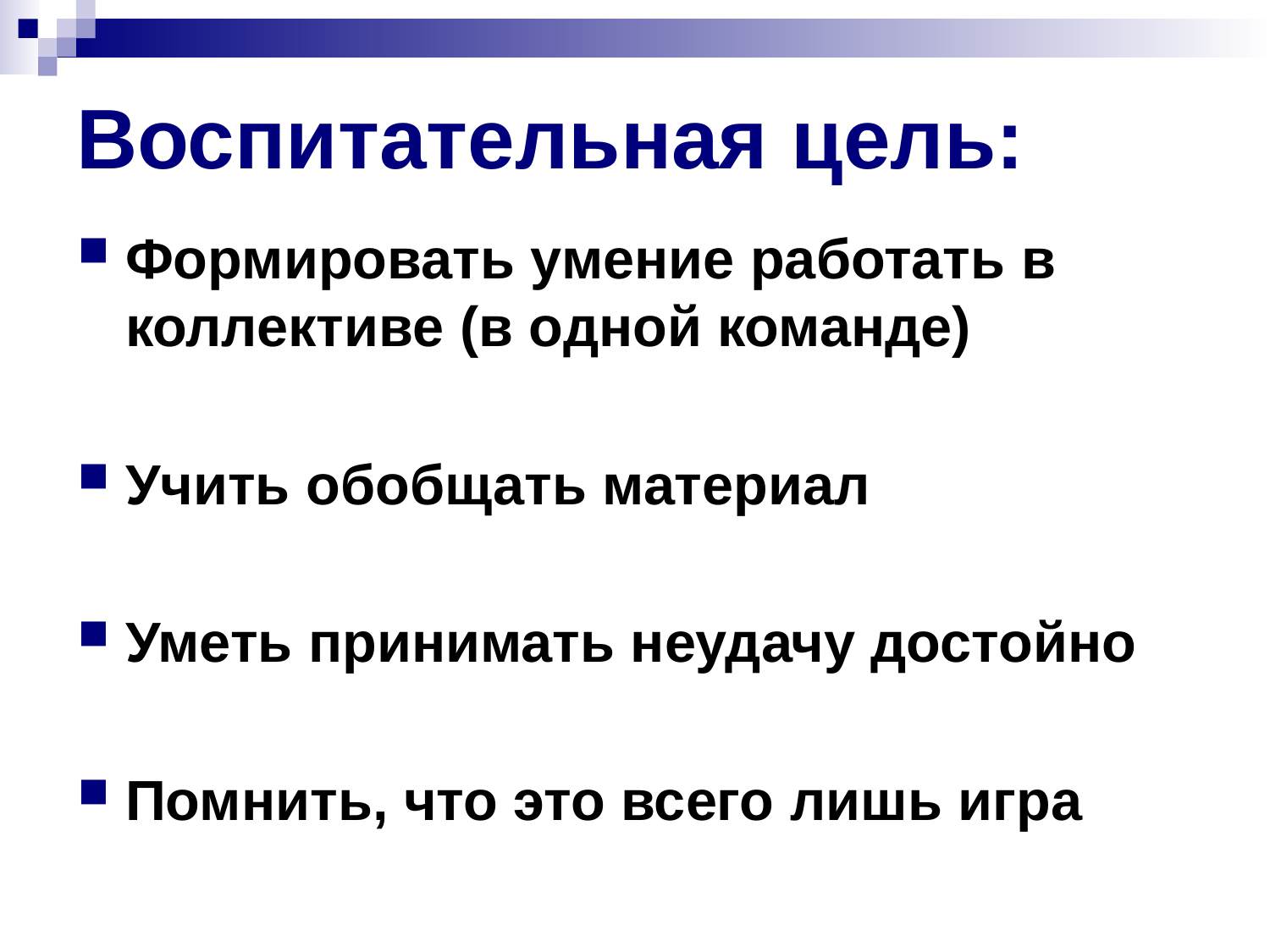

# Воспитательная цель:
Формировать умение работать в коллективе (в одной команде)

Учить обобщать материал

Уметь принимать неудачу достойно

Помнить, что это всего лишь игра